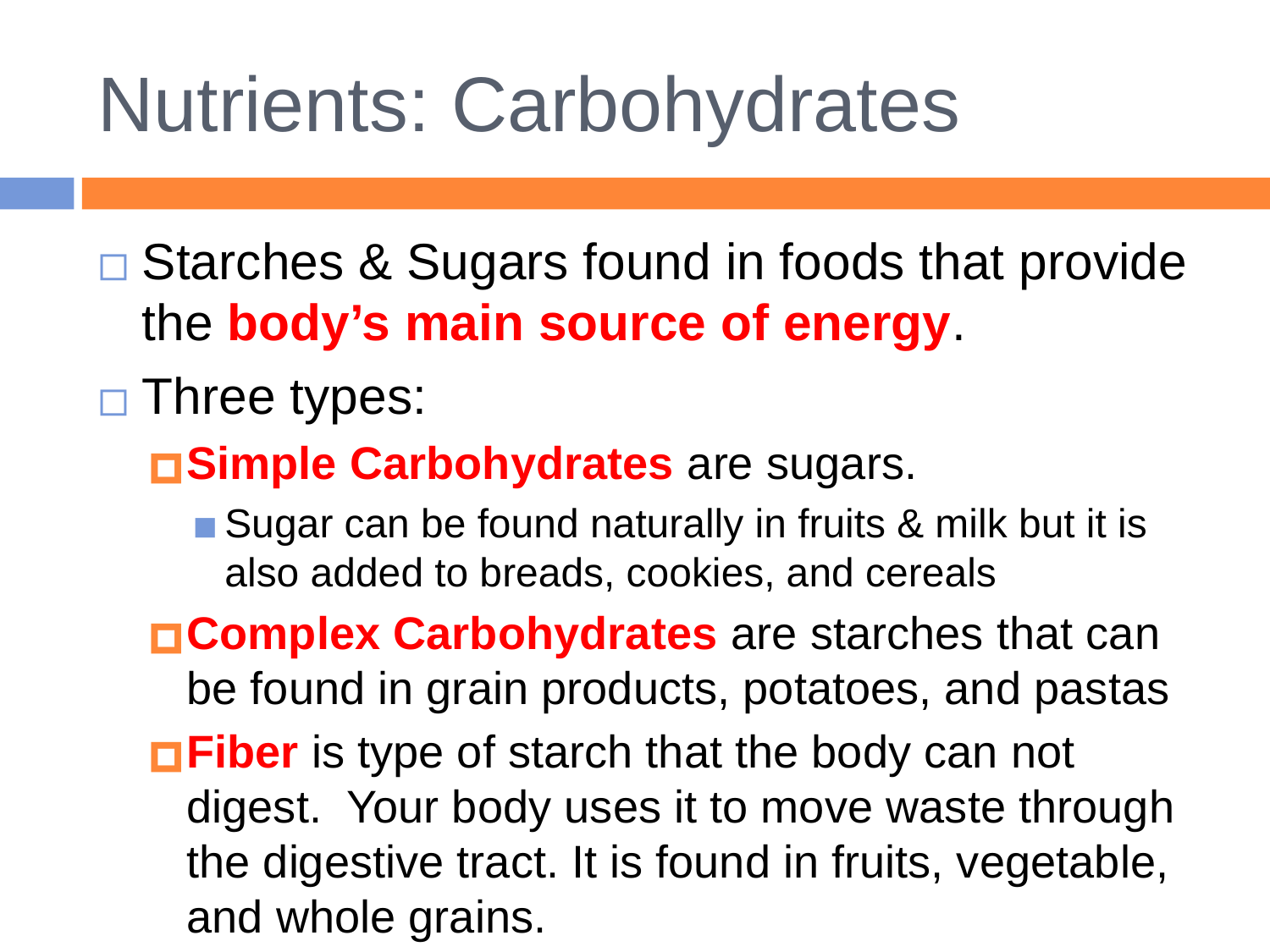

# Nutrients: Carbohydrates
Starches & Sugars found in foods that provide the body’s main source of energy.
Three types:
Simple Carbohydrates are sugars.
Sugar can be found naturally in fruits & milk but it is also added to breads, cookies, and cereals
Complex Carbohydrates are starches that can be found in grain products, potatoes, and pastas
Fiber is type of starch that the body can not digest.  Your body uses it to move waste through the digestive tract. It is found in fruits, vegetable, and whole grains.